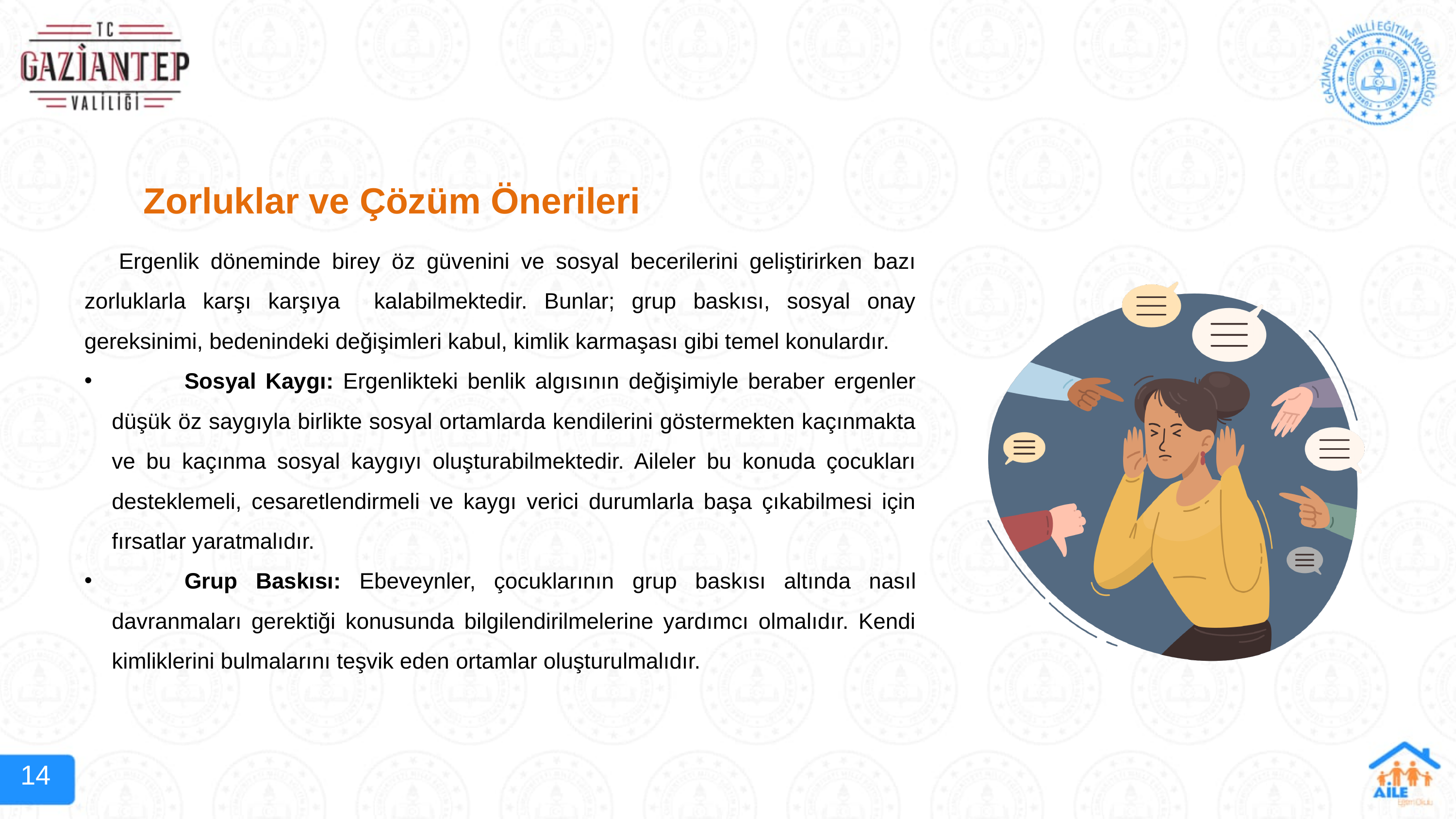

Zorluklar ve Çözüm Önerileri

   Ergenlik döneminde birey öz güvenini ve sosyal becerilerini geliştirirken bazı zorluklarla karşı karşıya  kalabilmektedir. Bunlar; grup baskısı, sosyal onay gereksinimi, bedenindeki değişimleri kabul, kimlik karmaşası gibi temel konulardır.
	Sosyal Kaygı: Ergenlikteki benlik algısının değişimiyle beraber ergenler düşük öz saygıyla birlikte sosyal ortamlarda kendilerini göstermekten kaçınmakta ve bu kaçınma sosyal kaygıyı oluşturabilmektedir. Aileler bu konuda çocukları desteklemeli, cesaretlendirmeli ve kaygı verici durumlarla başa çıkabilmesi için fırsatlar yaratmalıdır.
	Grup Baskısı: Ebeveynler, çocuklarının grup baskısı altında nasıl davranmaları gerektiği konusunda bilgilendirilmelerine yardımcı olmalıdır. Kendi kimliklerini bulmalarını teşvik eden ortamlar oluşturulmalıdır.

14